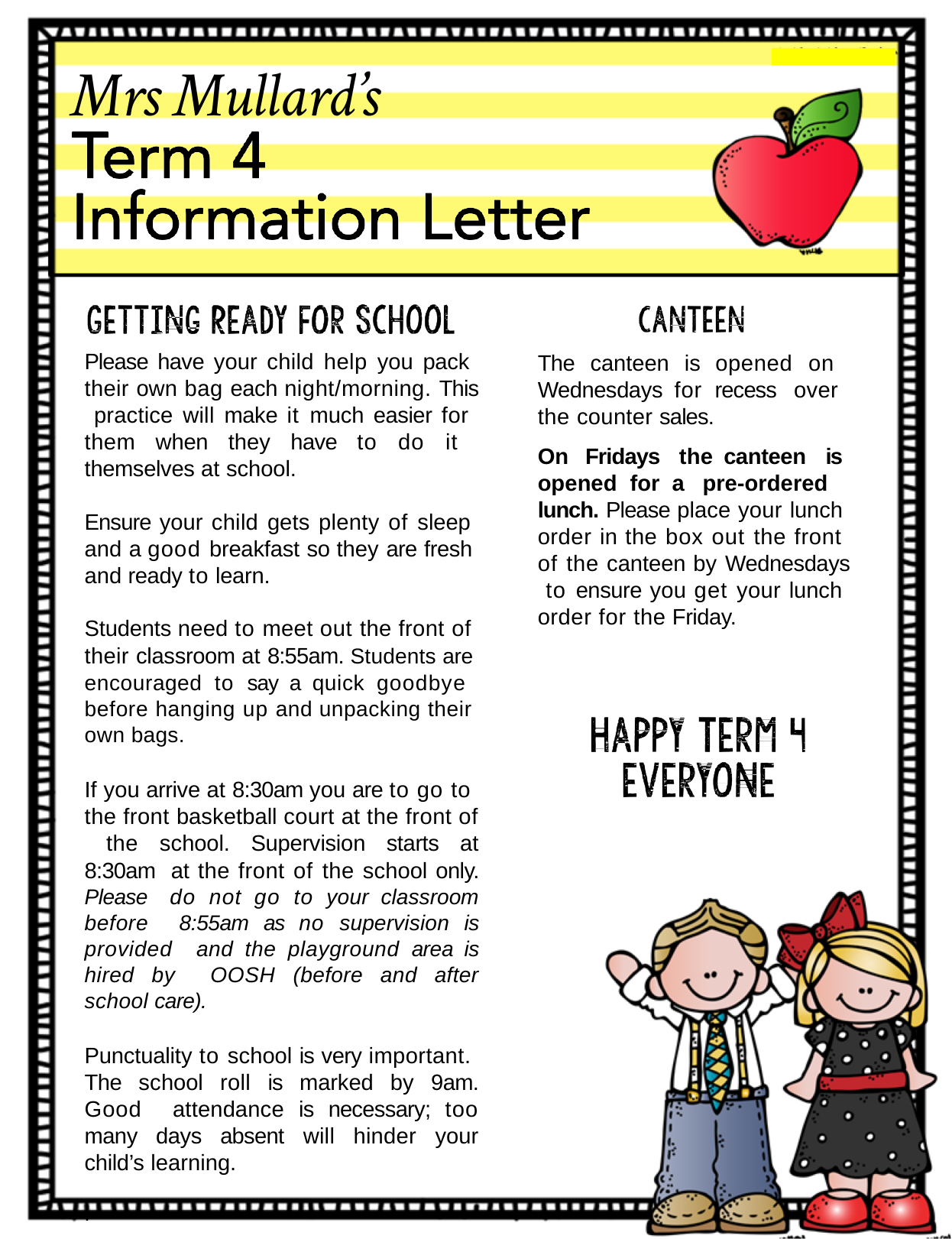

# Mrs Mullard’s

Please have your child help you pack  their own bag each night/morning. This  practice will make it much easier for  them when they have to do it  themselves at school.
Ensure your child gets plenty of sleep  and a good breakfast so they are fresh  and ready to learn.
Students need to meet out the front of  their classroom at 8:55am. Students are  encouraged to say a quick goodbye  before hanging up and unpacking their  own bags.

If you arrive at 8:30am you are to go to  the front basketball court at the front of  the school. Supervision starts at 8:30am  at the front of the school only. Please  do not go to your classroom before  8:55am as no supervision is provided  and the playground area is hired by  OOSH (before and after school care).

Punctuality to school is very important.  The school roll is marked by 9am. Good  attendance is necessary; too many days absent will hinder your child’s learning.
.
The canteen is opened on  Wednesdays for recess over  the counter sales.
On Fridays  the canteen  is  opened for a pre-ordered
lunch. Please place your lunch  order in the box out the front  of the canteen by Wednesdays  to ensure you get your lunch  order for the Friday.